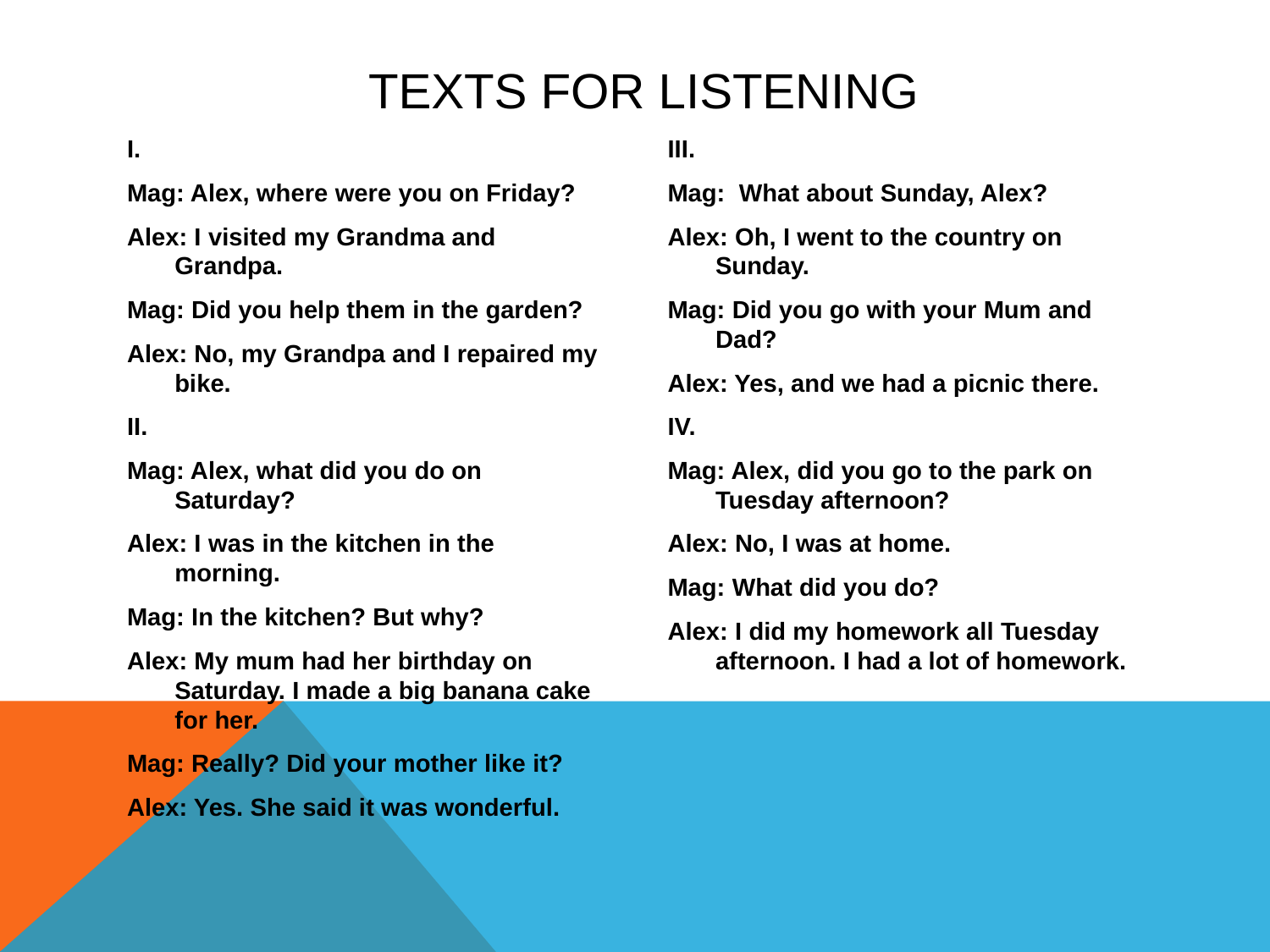

# Texts for Listening
I.
Mag: Alex, where were you on Friday?
Alex: I visited my Grandma and Grandpa.
Mag: Did you help them in the garden?
Alex: No, my Grandpa and I repaired my bike.
II.
Mag: Alex, what did you do on Saturday?
Alex: I was in the kitchen in the morning.
Mag: In the kitchen? But why?
Alex: My mum had her birthday on Saturday. I made a big banana cake for her.
Mag: Really? Did your mother like it?
Alex: Yes. She said it was wonderful.

III.
Mag:  What about Sunday, Alex?
Alex: Oh, I went to the country on Sunday.
Mag: Did you go with your Mum and Dad?
Alex: Yes, and we had a picnic there.
IV.
Mag: Alex, did you go to the park on Tuesday afternoon?
Alex: No, I was at home.
Mag: What did you do?
Alex: I did my homework all Tuesday afternoon. I had a lot of homework.